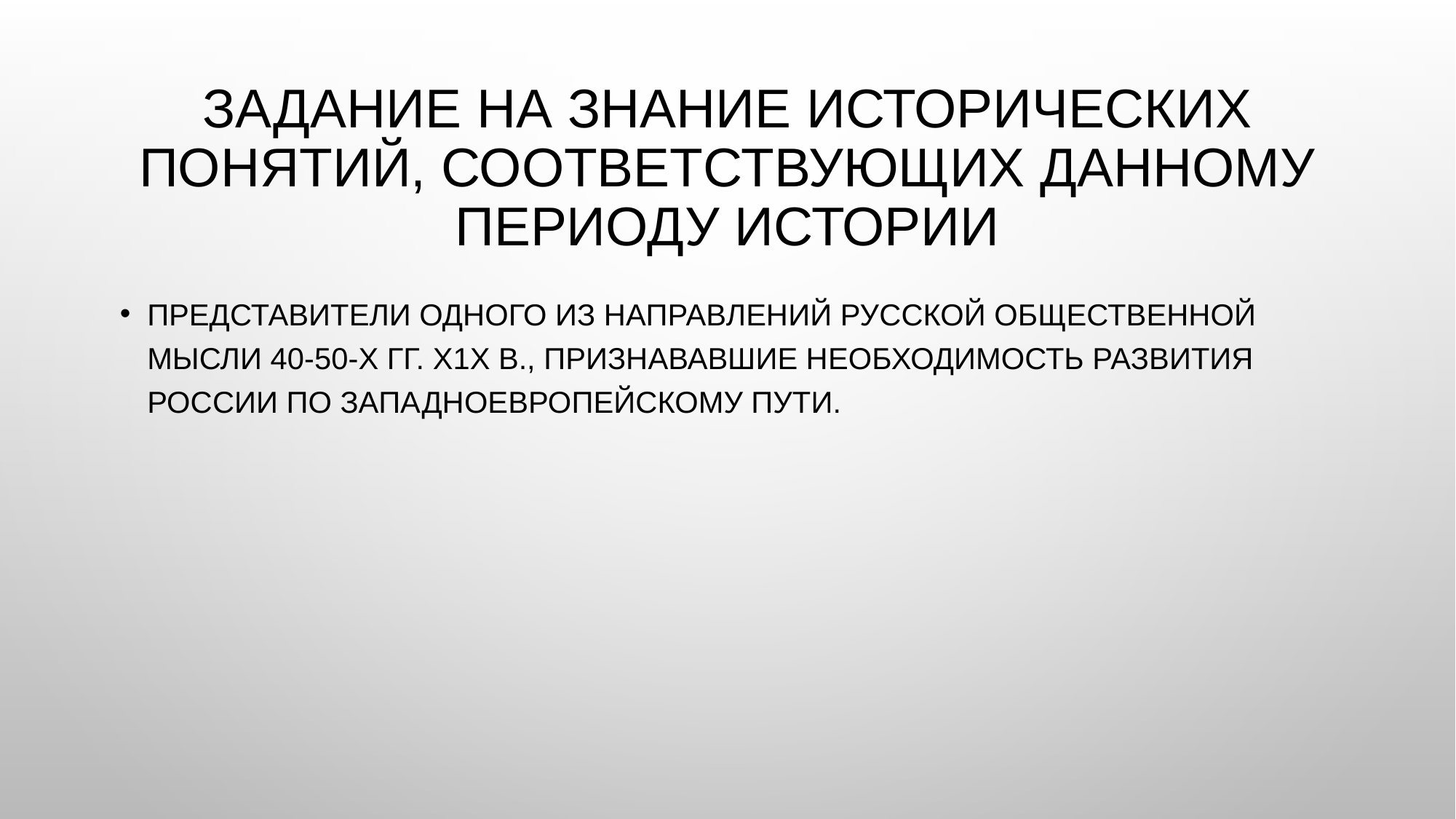

# Задание на знание исторических понятий, соответствующих данному периоду истории
Представители одного из направлений русской общественной мысли 40-50-х гг. Х1Х в., признававшие необходимость развития России по западноевропейскому пути.